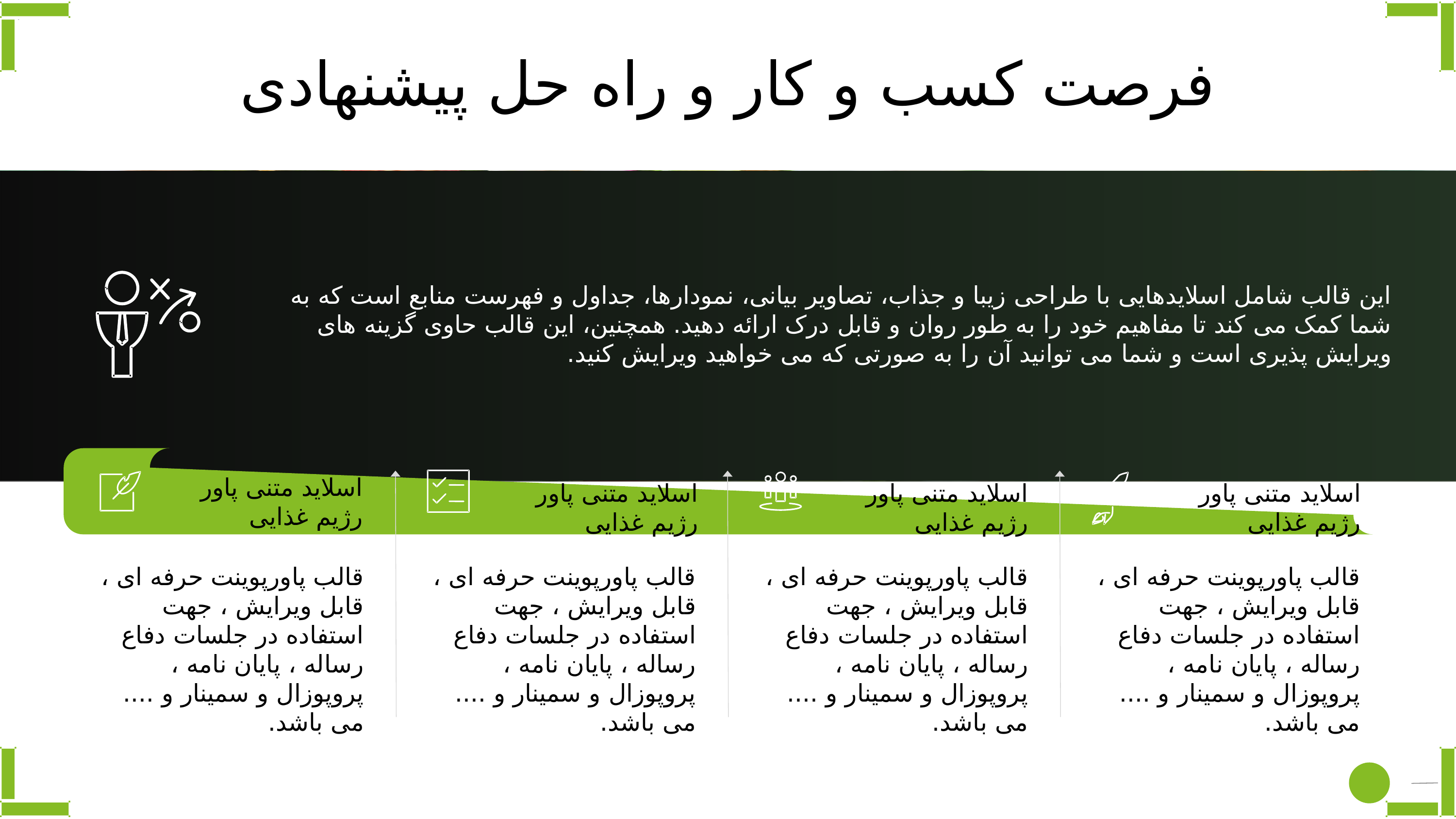

فرصت کسب و کار و راه حل پیشنهادی

این قالب شامل اسلایدهایی با طراحی زیبا و جذاب، تصاویر بیانی، نمودارها، جداول و فهرست منابع است که به شما کمک می کند تا مفاهیم خود را به طور روان و قابل درک ارائه دهید. همچنین، این قالب حاوی گزینه های ویرایش پذیری است و شما می توانید آن را به صورتی که می خواهید ویرایش کنید.

اسلاید متنی پاور رژیم غذایی

اسلاید متنی پاور رژیم غذایی
اسلاید متنی پاور رژیم غذایی
اسلاید متنی پاور رژیم غذایی

قالب پاورپوينت حرفه ای ، قابل ویرایش ، جهت استفاده در جلسات دفاع رساله ، پایان نامه ، پروپوزال و سمینار و .... می باشد.
قالب پاورپوينت حرفه ای ، قابل ویرایش ، جهت استفاده در جلسات دفاع رساله ، پایان نامه ، پروپوزال و سمینار و .... می باشد.
قالب پاورپوينت حرفه ای ، قابل ویرایش ، جهت استفاده در جلسات دفاع رساله ، پایان نامه ، پروپوزال و سمینار و .... می باشد.
قالب پاورپوينت حرفه ای ، قابل ویرایش ، جهت استفاده در جلسات دفاع رساله ، پایان نامه ، پروپوزال و سمینار و .... می باشد.